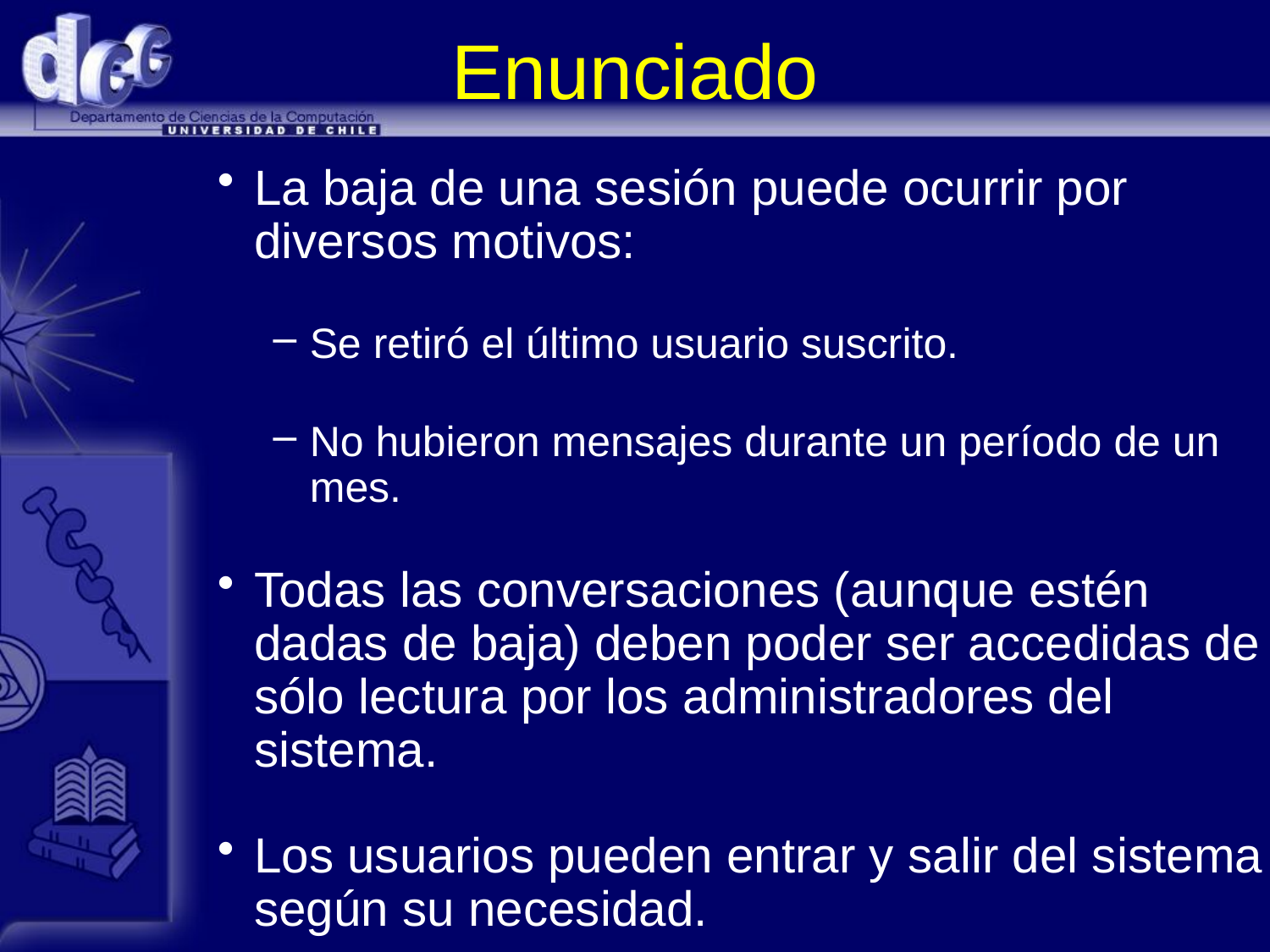

# Enunciado
La baja de una sesión puede ocurrir por diversos motivos:
Se retiró el último usuario suscrito.
No hubieron mensajes durante un período de un mes.
Todas las conversaciones (aunque estén dadas de baja) deben poder ser accedidas de sólo lectura por los administradores del sistema.
Los usuarios pueden entrar y salir del sistema según su necesidad.